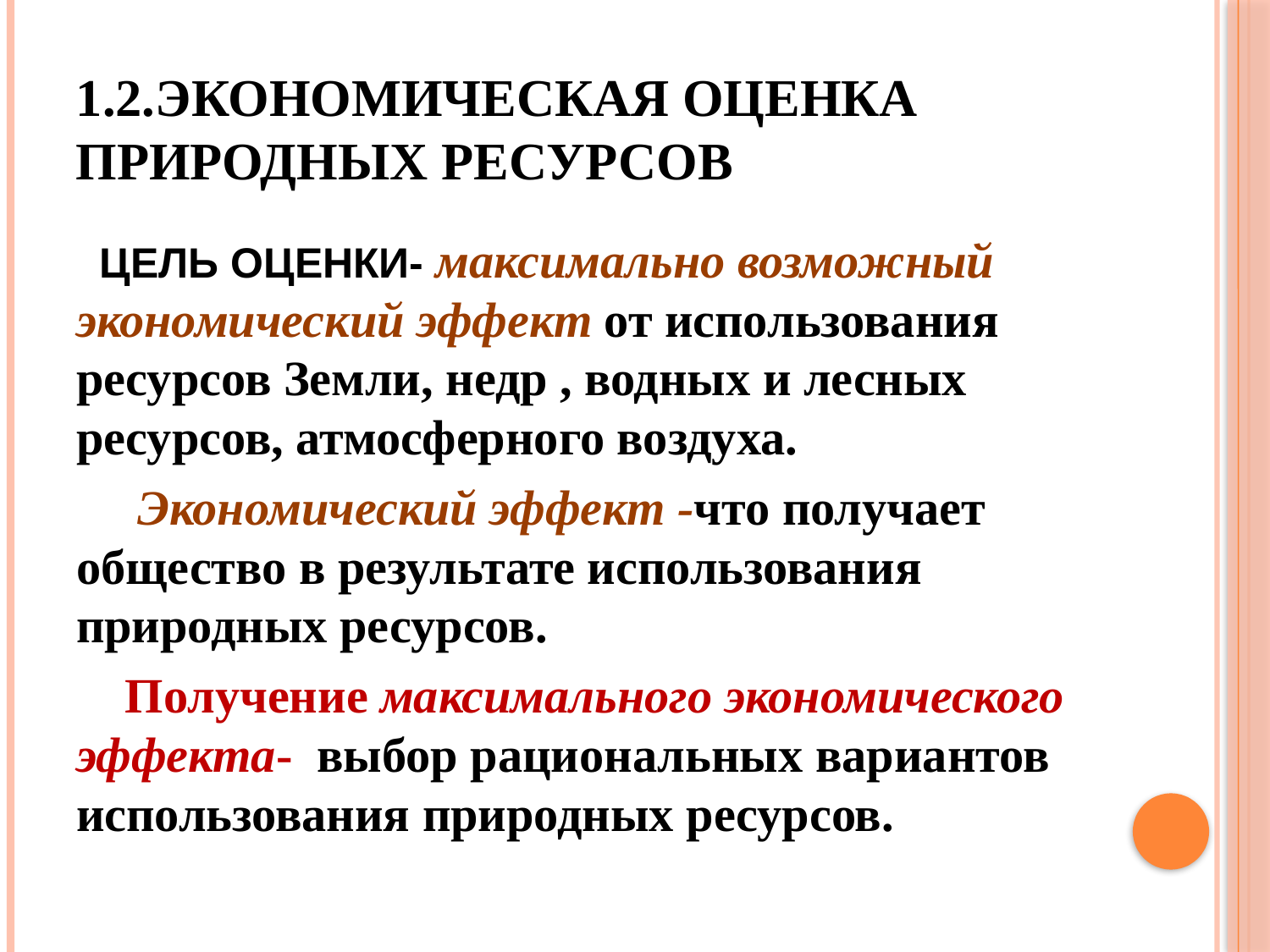

# 1.2.Экономическая оценка природных ресурсов
  ЦЕЛЬ ОЦЕНКИ- максимально возможный экономический эффект от использования ресурсов Земли, недр , водных и лесных ресурсов, атмосферного воздуха.
     Экономический эффект -что получает общество в результате использования природных ресурсов.
    Получение максимального экономического эффекта-  выбор рациональных вариантов использования природных ресурсов.